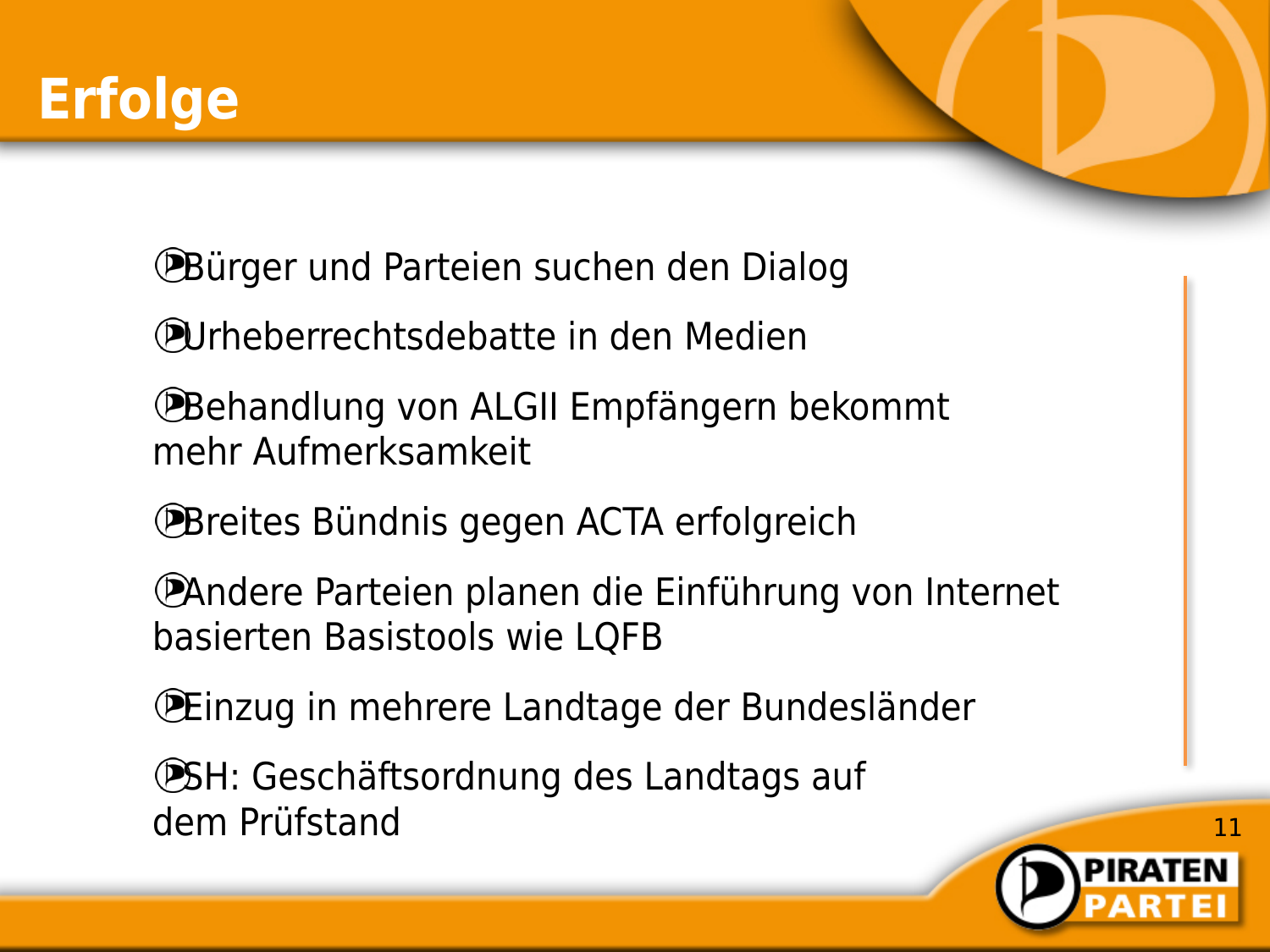

# Erfolge

Bürger und Parteien suchen den Dialog
Urheberrechtsdebatte in den Medien
Behandlung von ALGII Empfängern bekommt
      mehr Aufmerksamkeit
Breites Bündnis gegen ACTA erfolgreich
Andere Parteien planen die Einführung von Internet
      basierten Basistools wie LQFB
Einzug in mehrere Landtage der Bundesländer
SH: Geschäftsordnung des Landtags auf
      dem Prüfstand

11